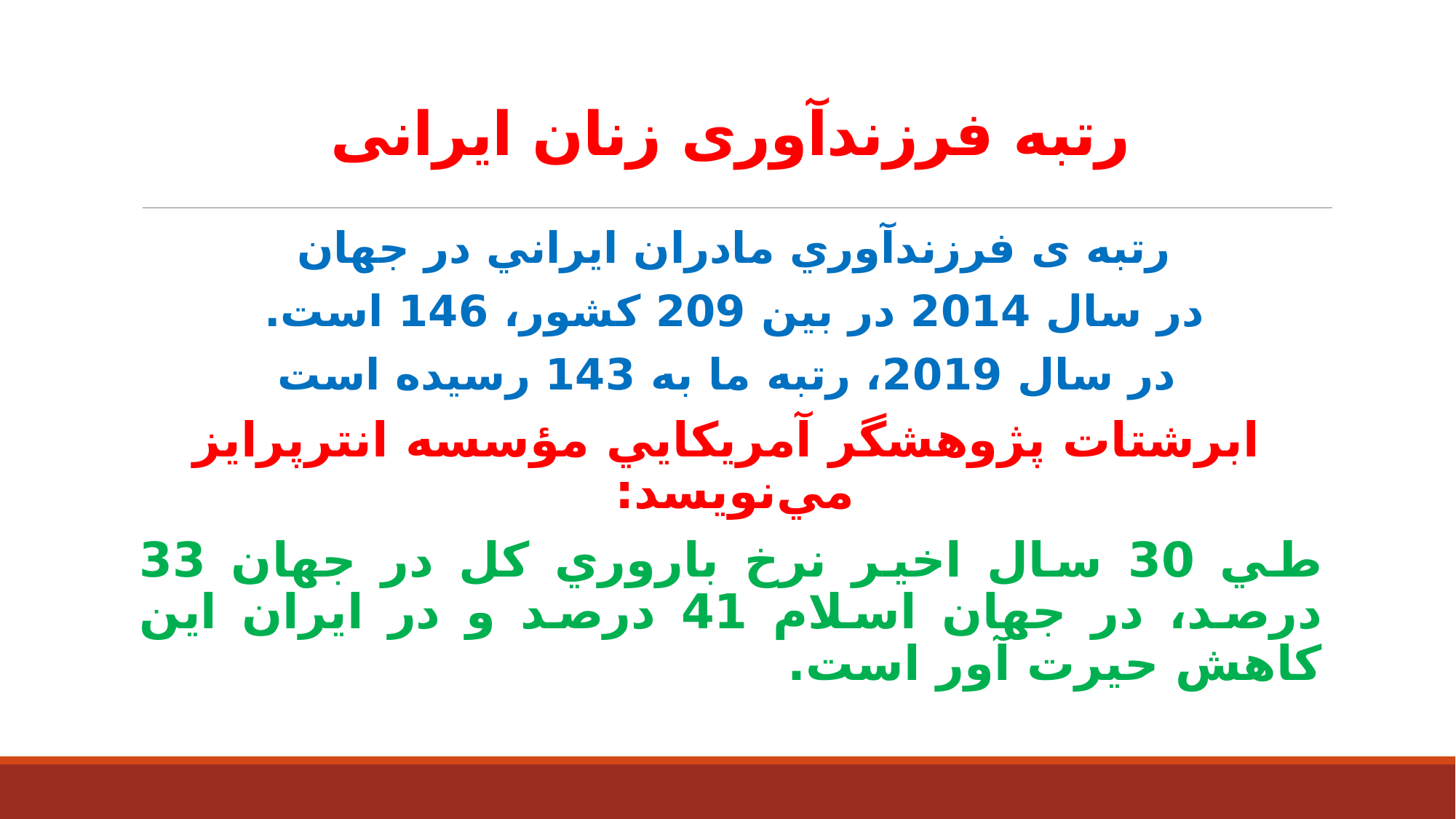

# رتبه فرزندآوری زنان ایرانی
رتبه ی فرزندآوري مادران ايراني در جهان
در سال 2014 در بين 209 كشور، 146 است.
در سال 2019، رتبه ما به 143 رسیده است
ابرشتات پژوهشگر آمريكايي مؤسسه انترپرايز مي‌نويسد:
طي 30 سال اخير نرخ باروري كل در جهان 33 درصد، در جهان اسلام 41 درصد و در ايران این کاهش حیرت آور است.